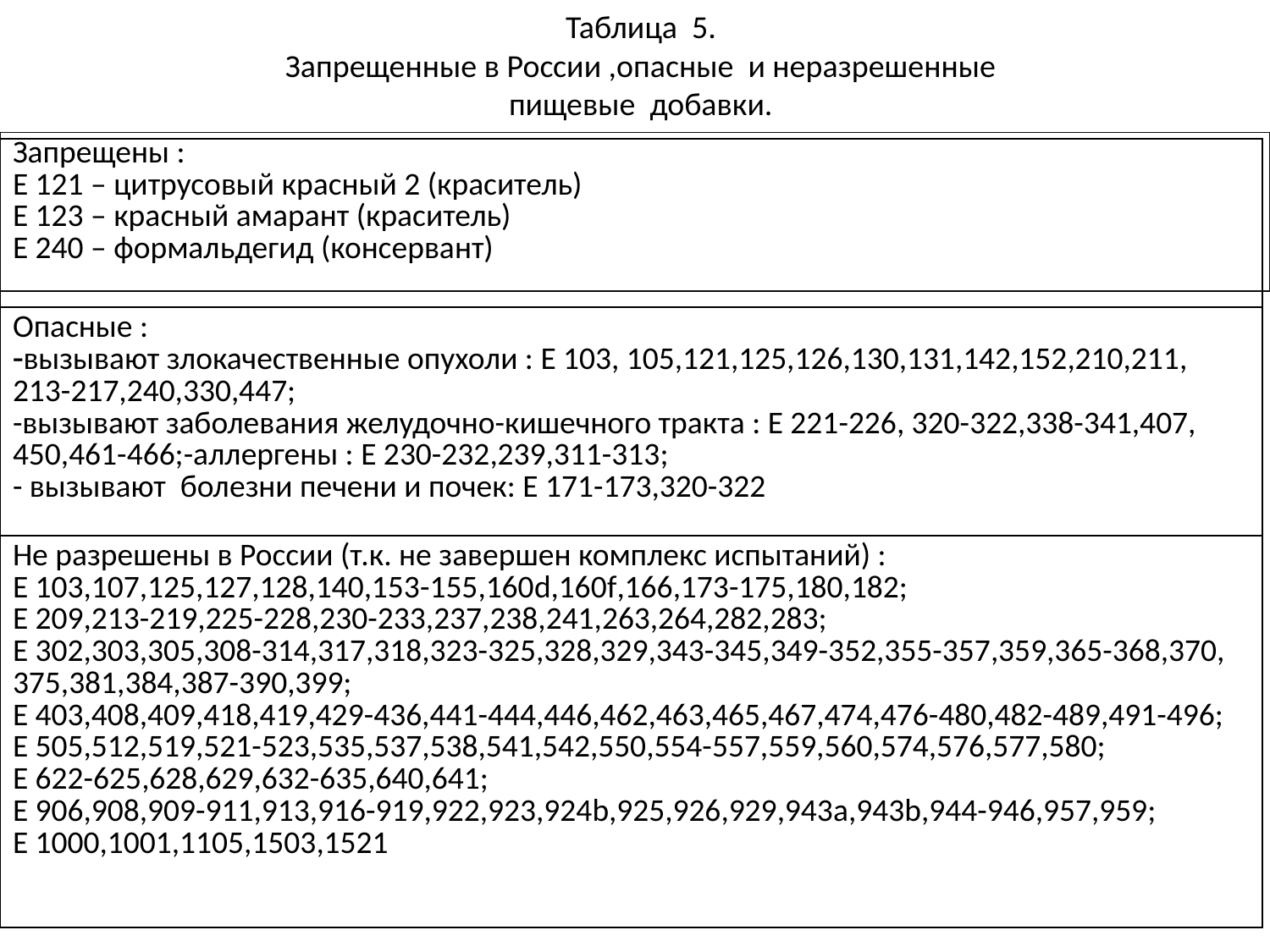

# Таблица  5. Запрещенные в России ,опасные  и неразрешенные пищевые  добавки.
| Запрещены : Е 121 – цитрусовый красный 2 (краситель) Е 123 – красный амарант (краситель) Е 240 – формальдегид (консервант) |
| --- |
|  |
| --- |
| Опасные : вызывают злокачественные опухоли : Е 103, 105,121,125,126,130,131,142,152,210,211, 213-217,240,330,447; -вызывают заболевания желудочно-кишечного тракта : Е 221-226, 320-322,338-341,407, 450,461-466;-аллергены : Е 230-232,239,311-313; - вызывают болезни печени и почек: Е 171-173,320-322 |
| Не разрешены в России (т.к. не завершен комплекс испытаний) : Е 103,107,125,127,128,140,153-155,160d,160f,166,173-175,180,182; Е 209,213-219,225-228,230-233,237,238,241,263,264,282,283; Е 302,303,305,308-314,317,318,323-325,328,329,343-345,349-352,355-357,359,365-368,370, 375,381,384,387-390,399; Е 403,408,409,418,419,429-436,441-444,446,462,463,465,467,474,476-480,482-489,491-496; Е 505,512,519,521-523,535,537,538,541,542,550,554-557,559,560,574,576,577,580; Е 622-625,628,629,632-635,640,641; Е 906,908,909-911,913,916-919,922,923,924b,925,926,929,943a,943b,944-946,957,959; Е 1000,1001,1105,1503,1521 |